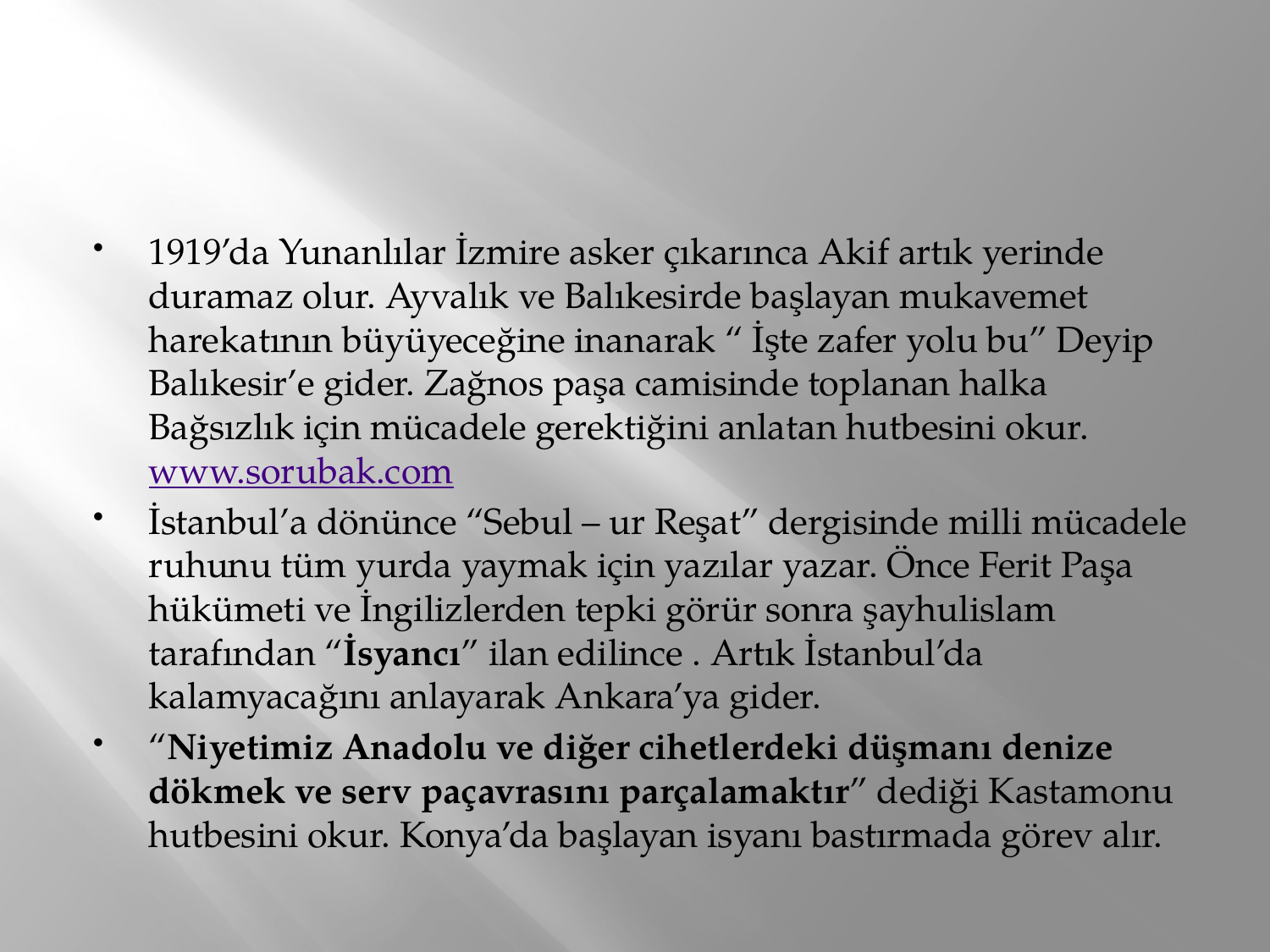

#
1919’da Yunanlılar İzmire asker çıkarınca Akif artık yerinde duramaz olur. Ayvalık ve Balıkesirde başlayan mukavemet harekatının büyüyeceğine inanarak “ İşte zafer yolu bu” Deyip Balıkesir’e gider. Zağnos paşa camisinde toplanan halka Bağsızlık için mücadele gerektiğini anlatan hutbesini okur. www.sorubak.com
İstanbul’a dönünce “Sebul – ur Reşat” dergisinde milli mücadele ruhunu tüm yurda yaymak için yazılar yazar. Önce Ferit Paşa hükümeti ve İngilizlerden tepki görür sonra şayhulislam tarafından “İsyancı” ilan edilince . Artık İstanbul’da kalamyacağını anlayarak Ankara’ya gider.
“Niyetimiz Anadolu ve diğer cihetlerdeki düşmanı denize dökmek ve serv paçavrasını parçalamaktır” dediği Kastamonu hutbesini okur. Konya’da başlayan isyanı bastırmada görev alır.